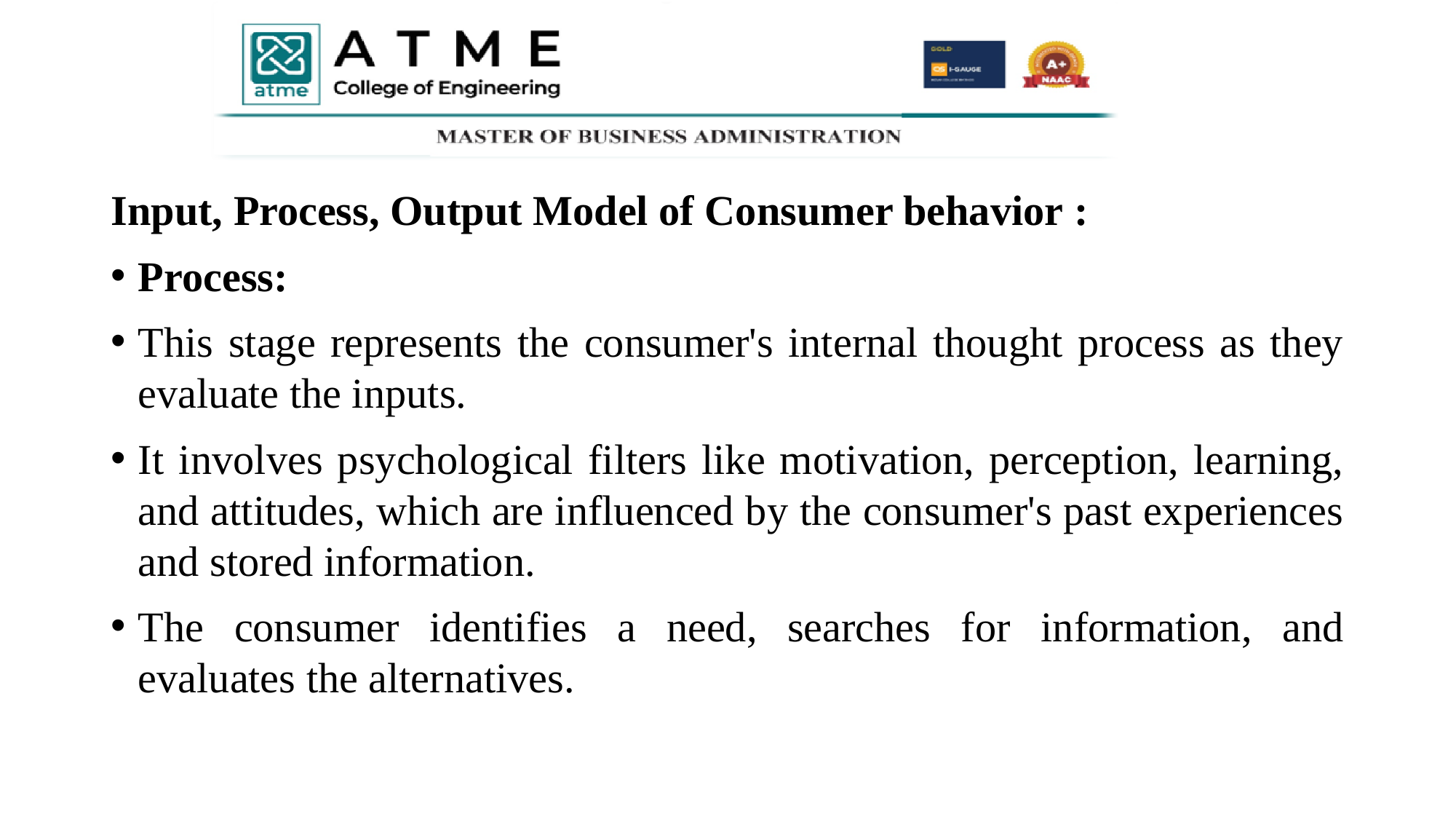

#
Input, Process, Output Model of Consumer behavior :
Process:
This stage represents the consumer's internal thought process as they evaluate the inputs.
It involves psychological filters like motivation, perception, learning, and attitudes, which are influenced by the consumer's past experiences and stored information.
The consumer identifies a need, searches for information, and evaluates the alternatives.